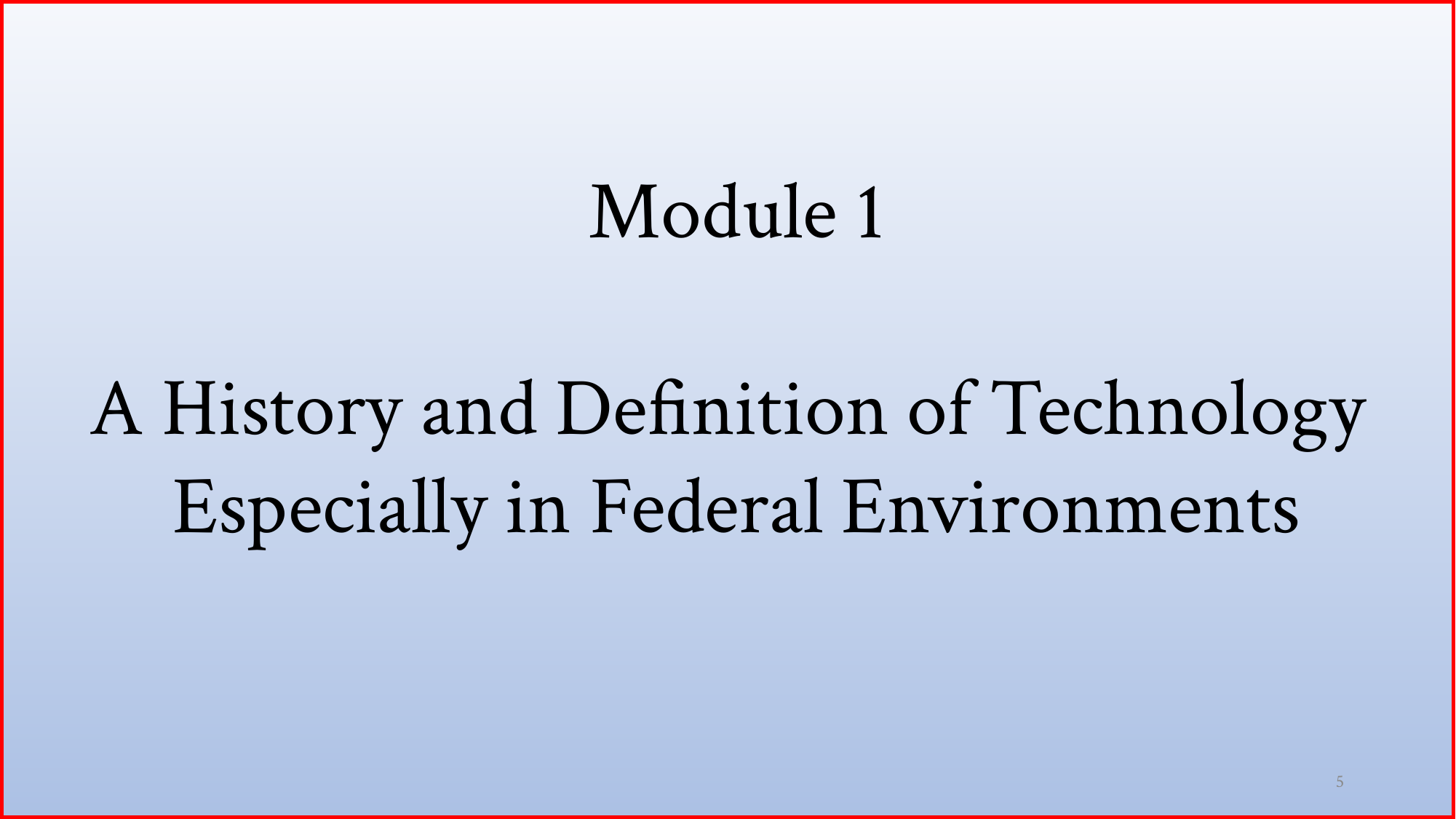

Module 1

A History and Definition of Technology
Especially in Federal Environments

5